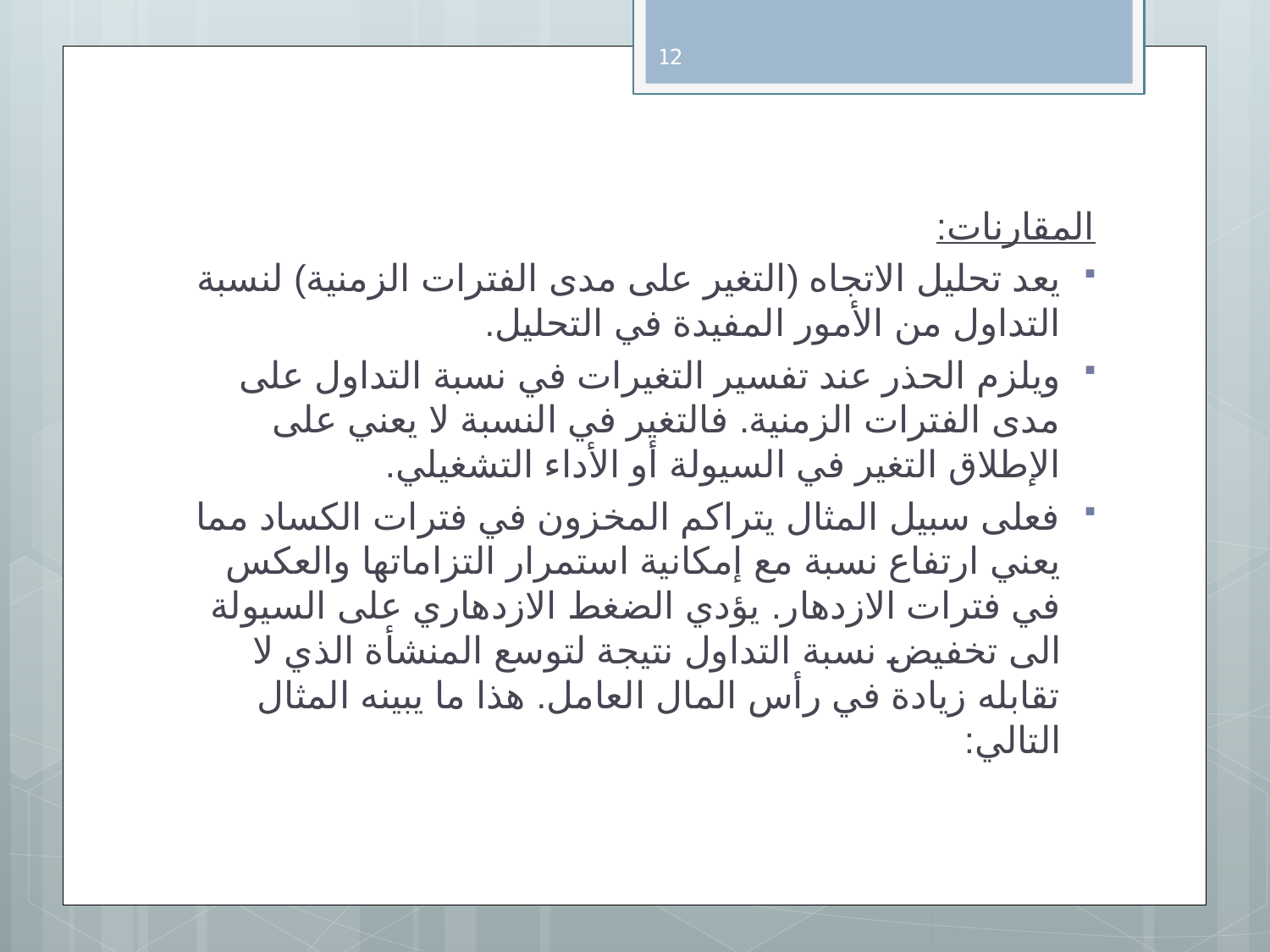

12
المقارنات:
يعد تحليل الاتجاه (التغير على مدى الفترات الزمنية) لنسبة التداول من الأمور المفيدة في التحليل.
ويلزم الحذر عند تفسير التغيرات في نسبة التداول على مدى الفترات الزمنية. فالتغير في النسبة لا يعني على الإطلاق التغير في السيولة أو الأداء التشغيلي.
فعلى سبيل المثال يتراكم المخزون في فترات الكساد مما يعني ارتفاع نسبة مع إمكانية استمرار التزاماتها والعكس في فترات الازدهار. يؤدي الضغط الازدهاري على السيولة الى تخفيض نسبة التداول نتيجة لتوسع المنشأة الذي لا تقابله زيادة في رأس المال العامل. هذا ما يبينه المثال التالي: